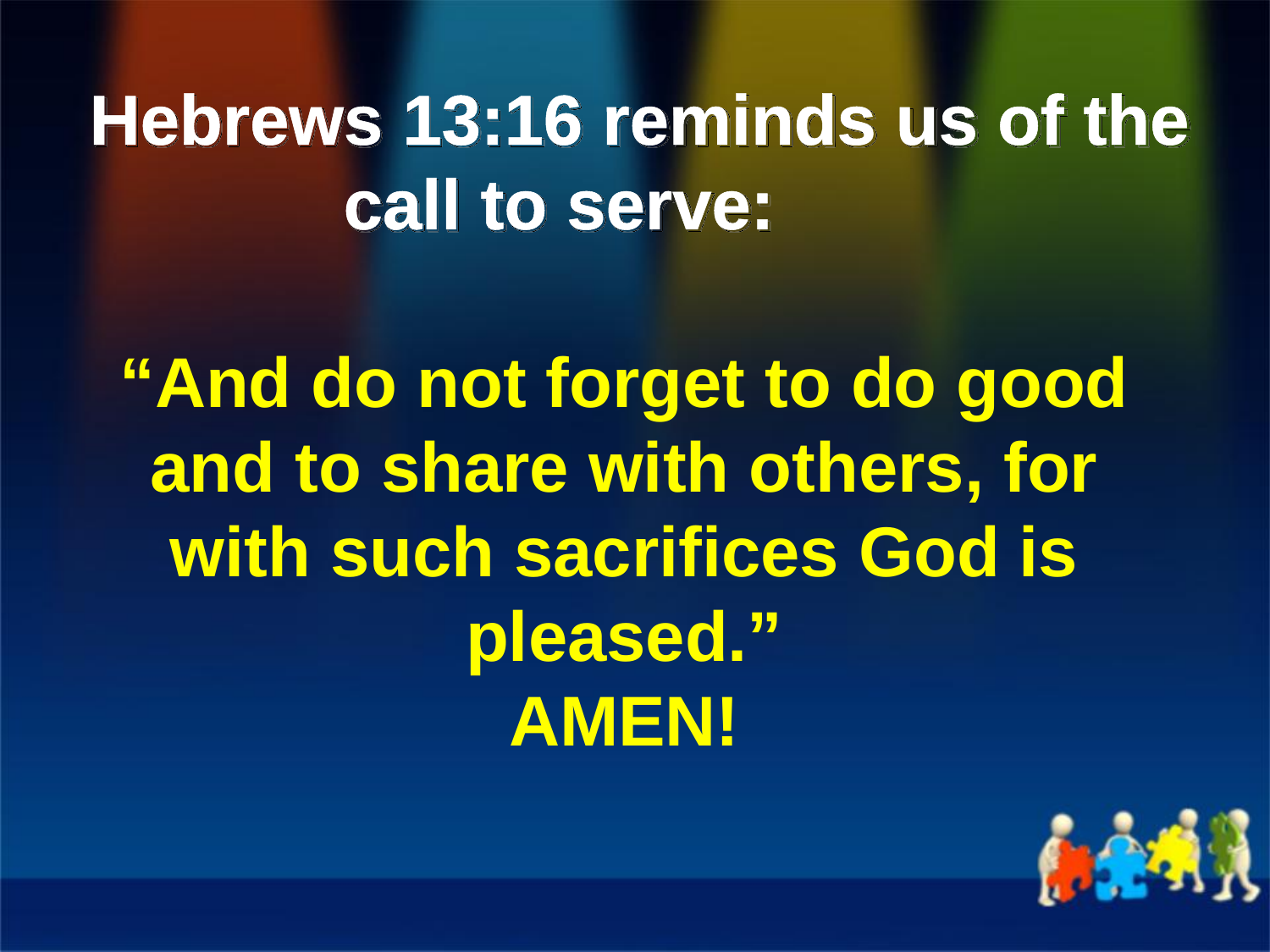

# Hebrews 13:16 reminds us of the 			call to serve:

“And do not forget to do good and to share with others, for with such sacrifices God is pleased.”
AMEN!